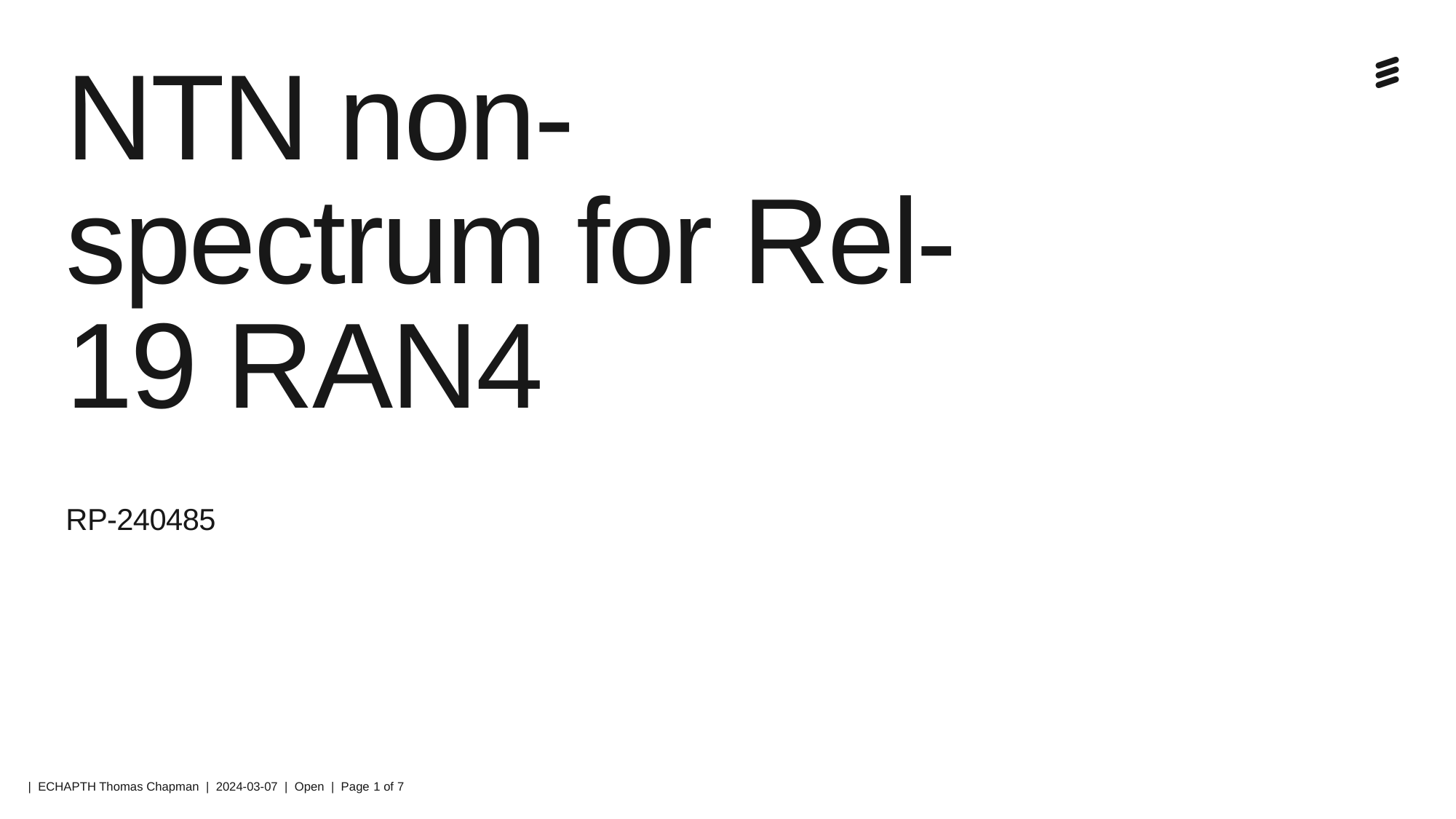

# NTN non-spectrum for Rel-19 RAN4
RP-240485